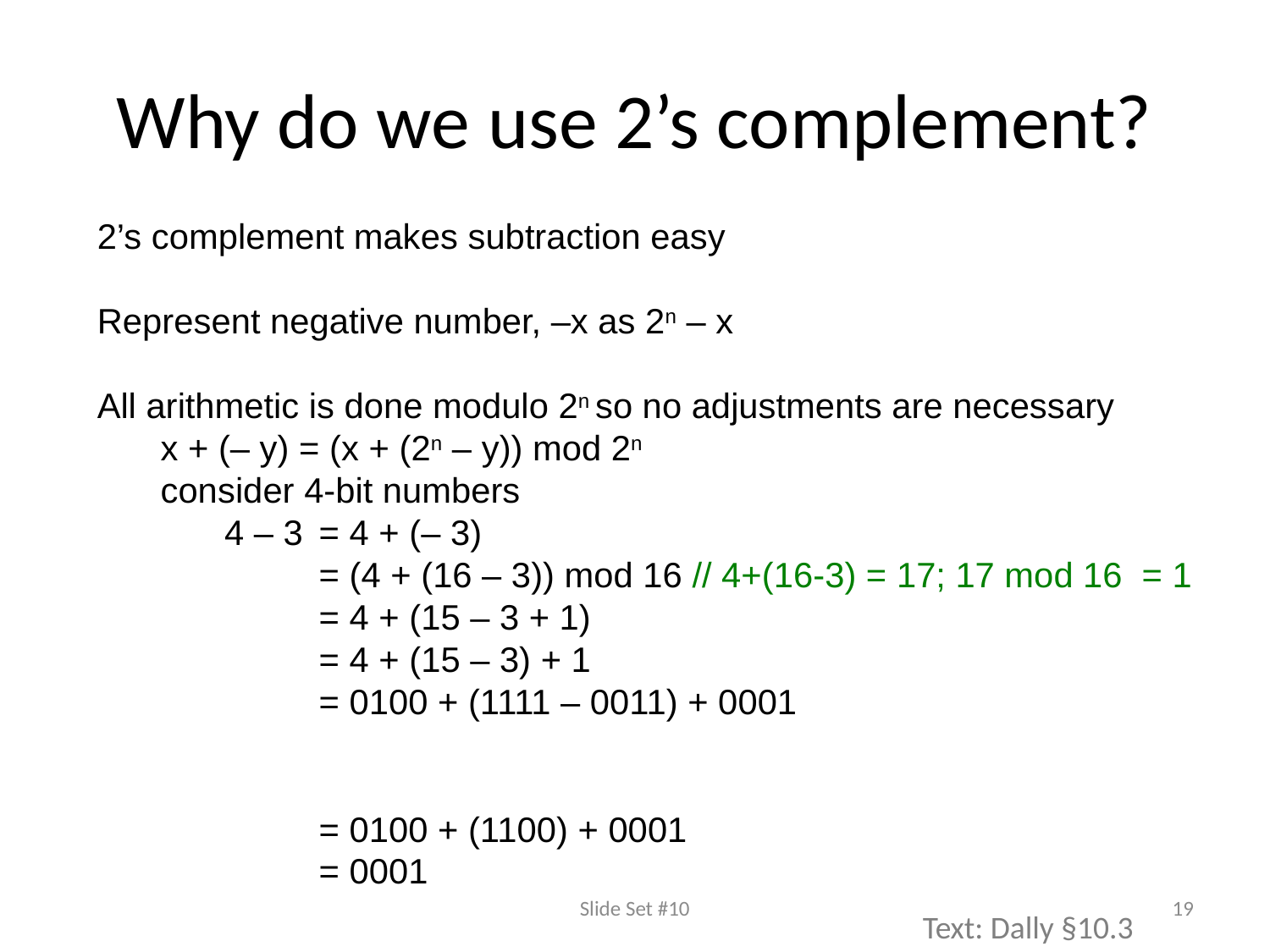

# Why do we use 2’s complement?
2’s complement makes subtraction easy

Represent negative number, –x as 2n – x

All arithmetic is done modulo 2n so no adjustments are necessary
	x + (– y) = (x + (2n – y)) mod 2n
	consider 4-bit numbers
		4 – 3	= 4 + (– 3)
		       	= (4 + (16 – 3)) mod 16 // 4+(16-3) = 17; 17 mod 16  = 1
  				= 4 + (15 – 3 + 1)
 				= 4 + (15 – 3) + 1
				= 0100 + (1111 – 0011) + 0001

				= 0100 + (1100) + 0001
				= 0001

Slide Set #10
19
Text: Dally §10.3